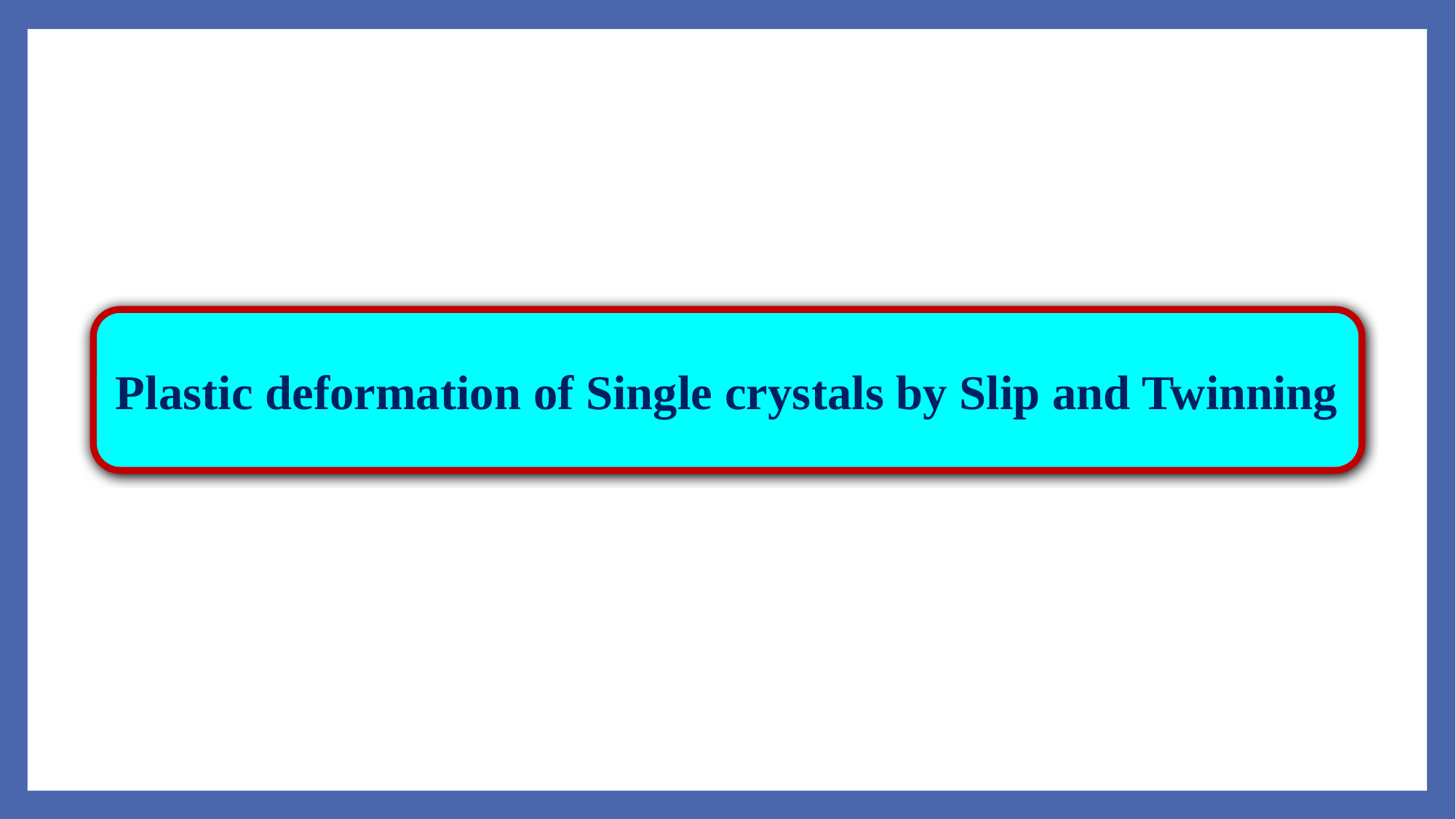

Plastic deformation of Single crystals by Slip and Twinning